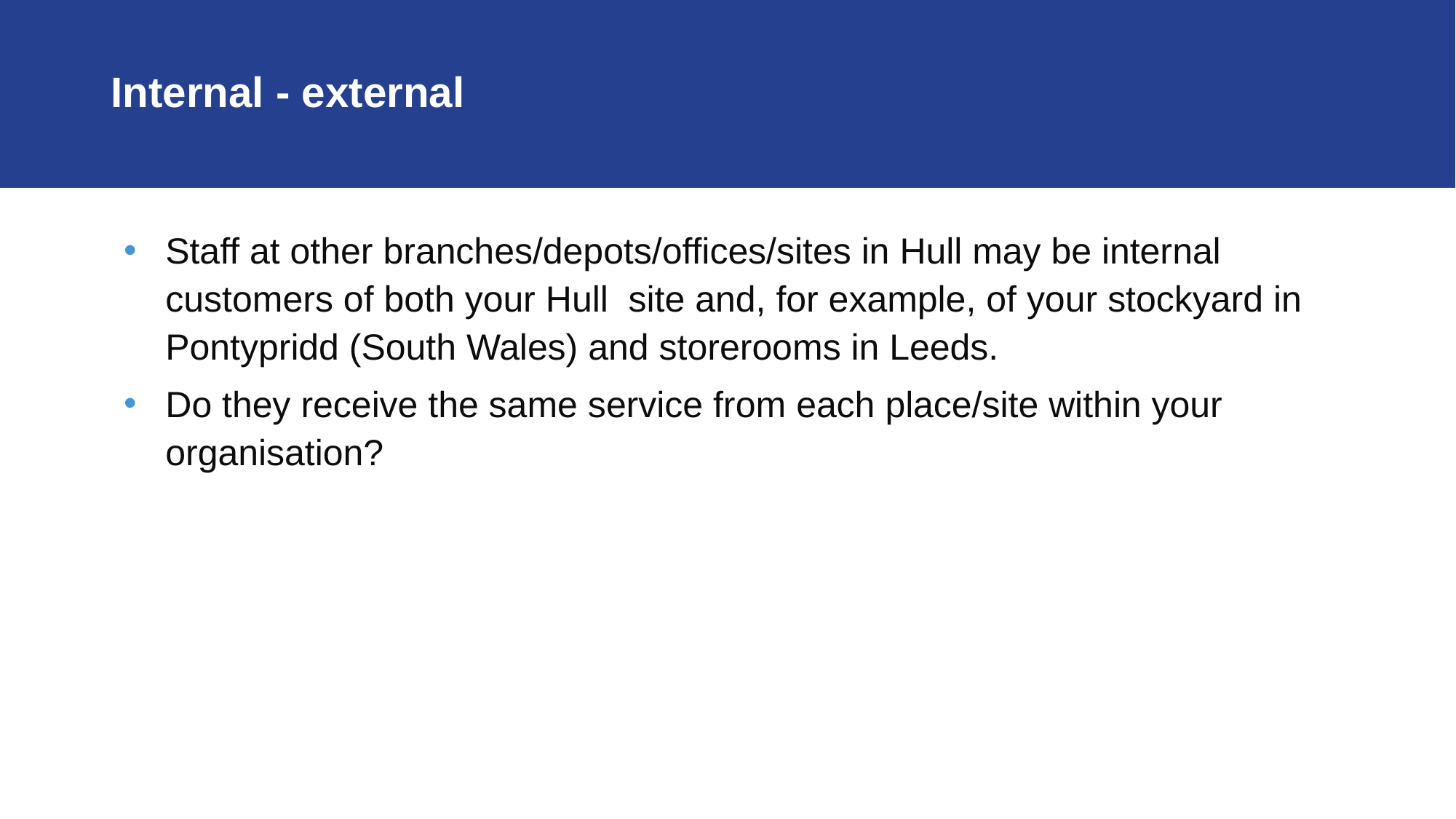

# Internal - external
Staff at other branches/depots/offices/sites in Hull may be internal customers of both your Hull  site and, for example, of your stockyard in Pontypridd (South Wales) and storerooms in Leeds.
Do they receive the same service from each place/site within your organisation?